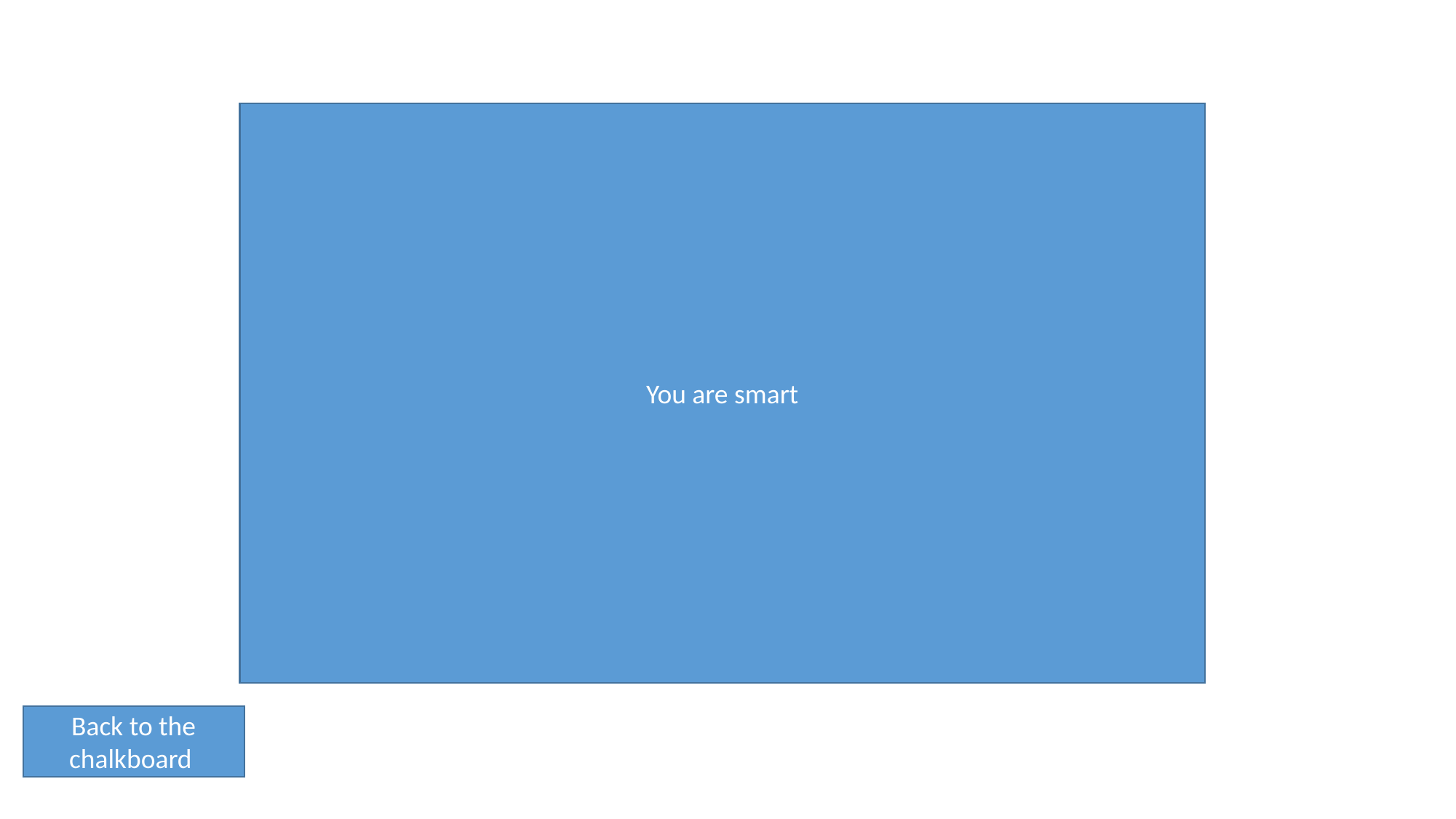

#
You are smart

Back to the chalkboard